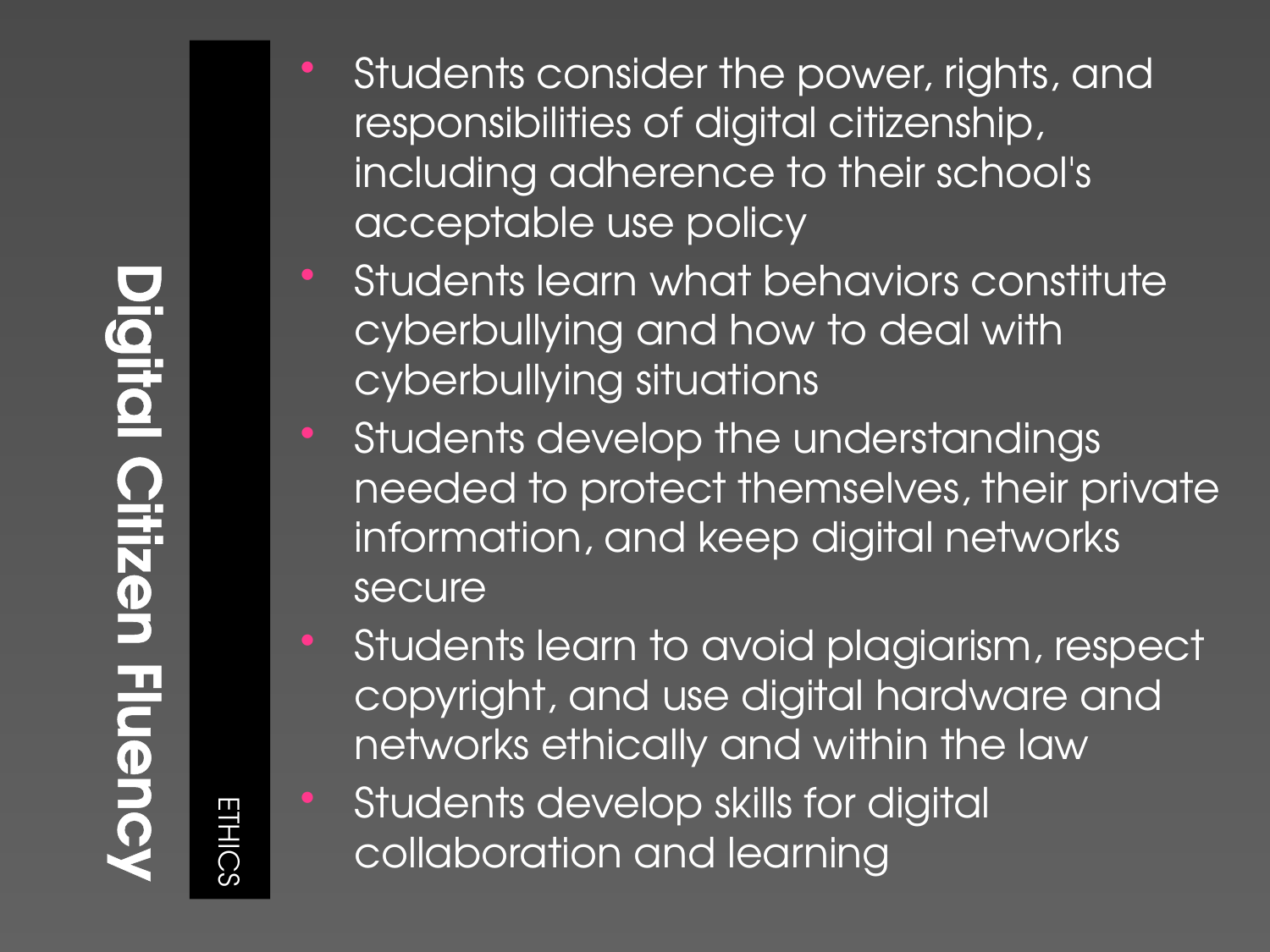

# Digital Citizen Fluency
ETHICS
Students consider the power, rights, and responsibilities of digital citizenship, including adherence to their school's acceptable use policy
Students learn what behaviors constitute cyberbullying and how to deal with cyberbullying situations
Students develop the understandings needed to protect themselves, their private information, and keep digital networks secure
Students learn to avoid plagiarism, respect copyright, and use digital hardware and networks ethically and within the law
Students develop skills for digital collaboration and learning